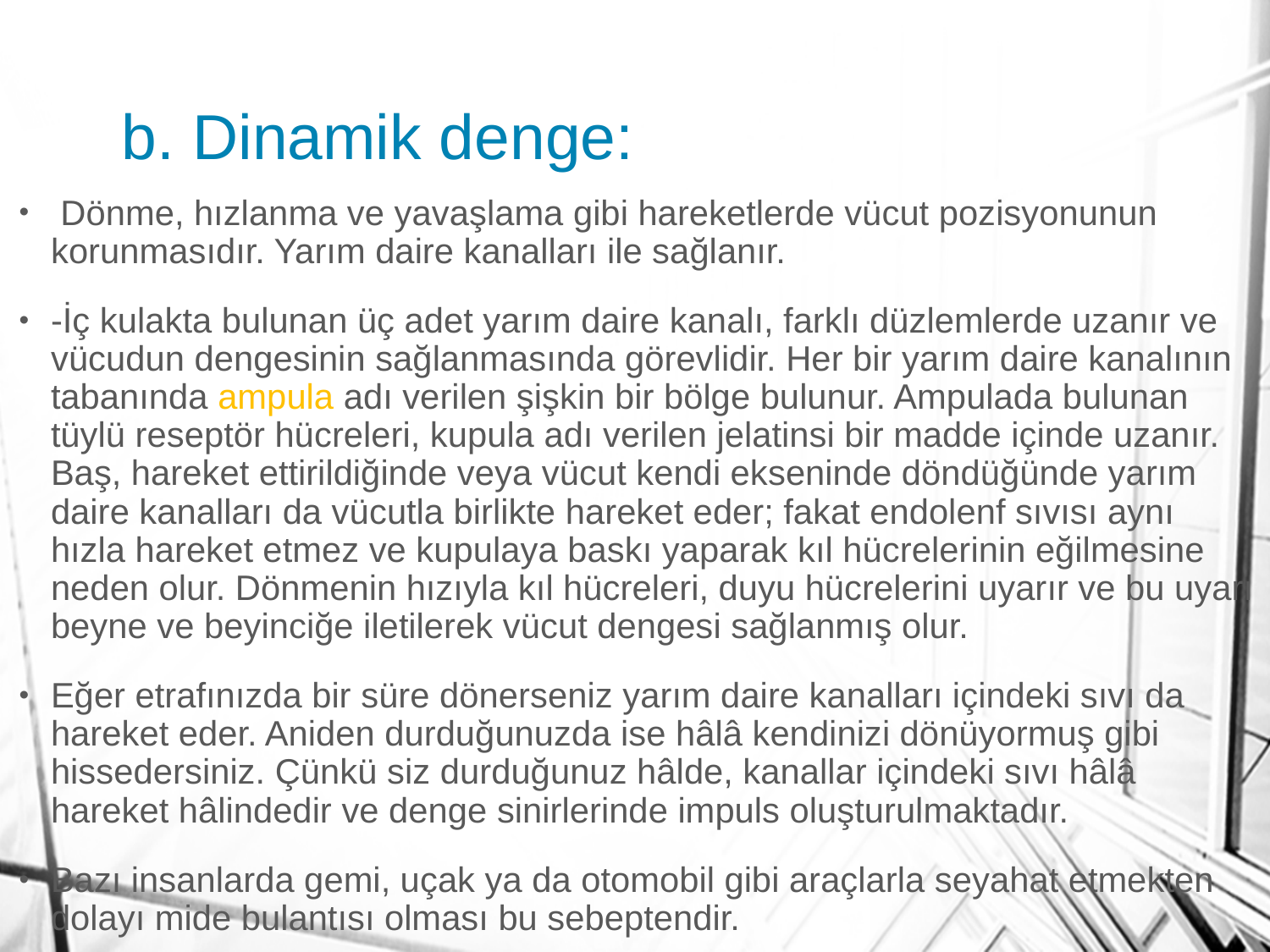

# b. Dinamik denge:
 Dönme, hızlanma ve yavaşlama gibi hareketlerde vücut pozisyonunun korunmasıdır. Yarım daire kanalları ile sağlanır.
-İç kulakta bulunan üç adet yarım daire kanalı, farklı düzlemlerde uzanır ve vücudun dengesinin sağlanmasında görevlidir. Her bir yarım daire kanalının tabanında ampula adı verilen şişkin bir bölge bulunur. Ampulada bulunan tüylü reseptör hücreleri, kupula adı verilen jelatinsi bir madde içinde uzanır. Baş, hareket ettirildiğinde veya vücut kendi ekseninde döndüğünde yarım daire kanalları da vücutla birlikte hareket eder; fakat endolenf sıvısı aynı hızla hareket etmez ve kupulaya baskı yaparak kıl hücrelerinin eğilmesine neden olur. Dönmenin hızıyla kıl hücreleri, duyu hücrelerini uyarır ve bu uyarı beyne ve beyinciğe iletilerek vücut dengesi sağlanmış olur.
Eğer etrafınızda bir süre dönerseniz yarım daire kanalları içindeki sıvı da hareket eder. Aniden durduğunuzda ise hâlâ kendinizi dönüyormuş gibi hissedersiniz. Çünkü siz durduğunuz hâlde, kanallar içindeki sıvı hâlâ hareket hâlindedir ve denge sinirlerinde impuls oluşturulmaktadır.
Bazı insanlarda gemi, uçak ya da otomobil gibi araçlarla seyahat etmekten dolayı mide bulantısı olması bu sebeptendir.